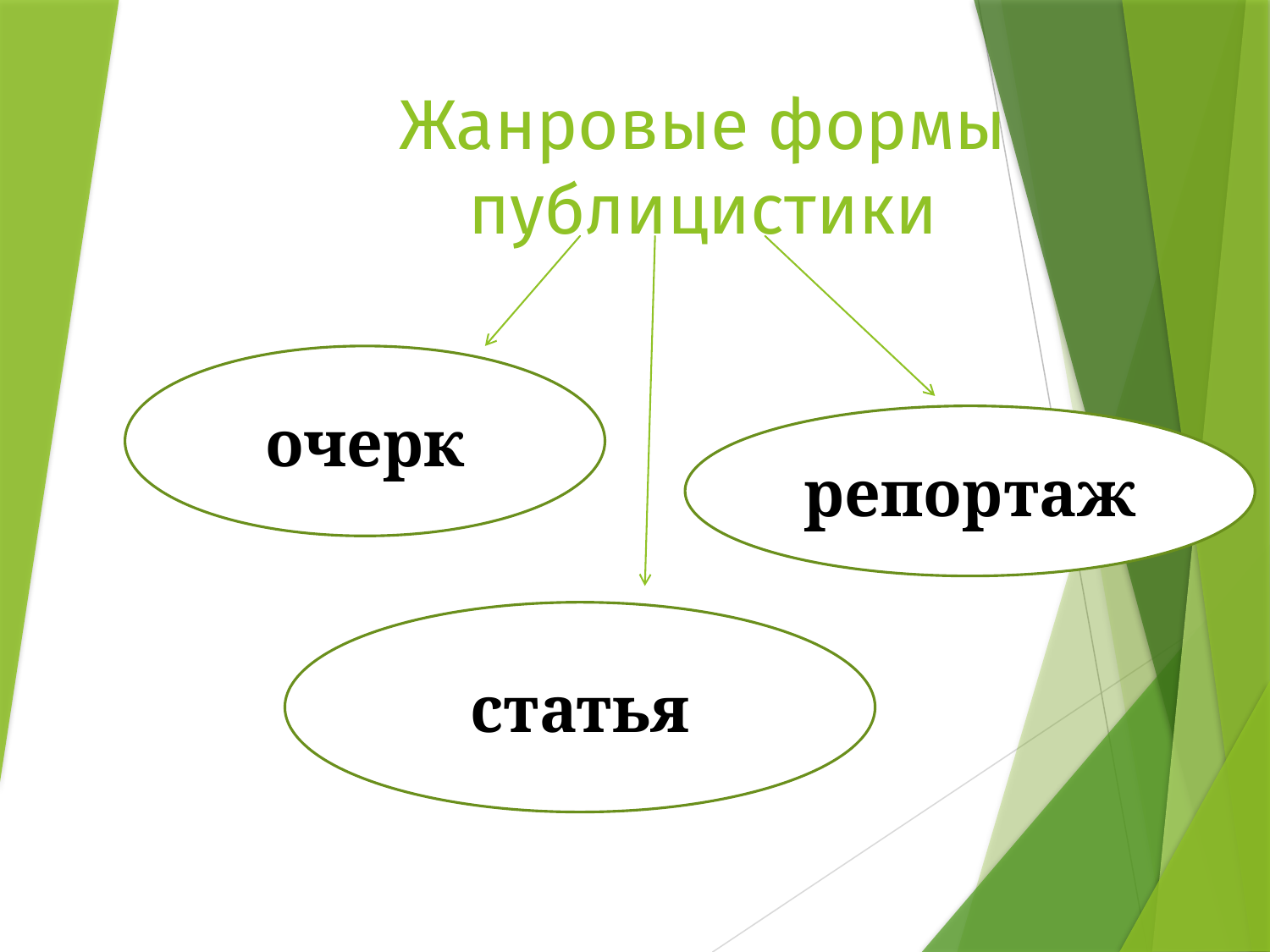

# Жанровые формы публицистики
очерк
репортаж
статья